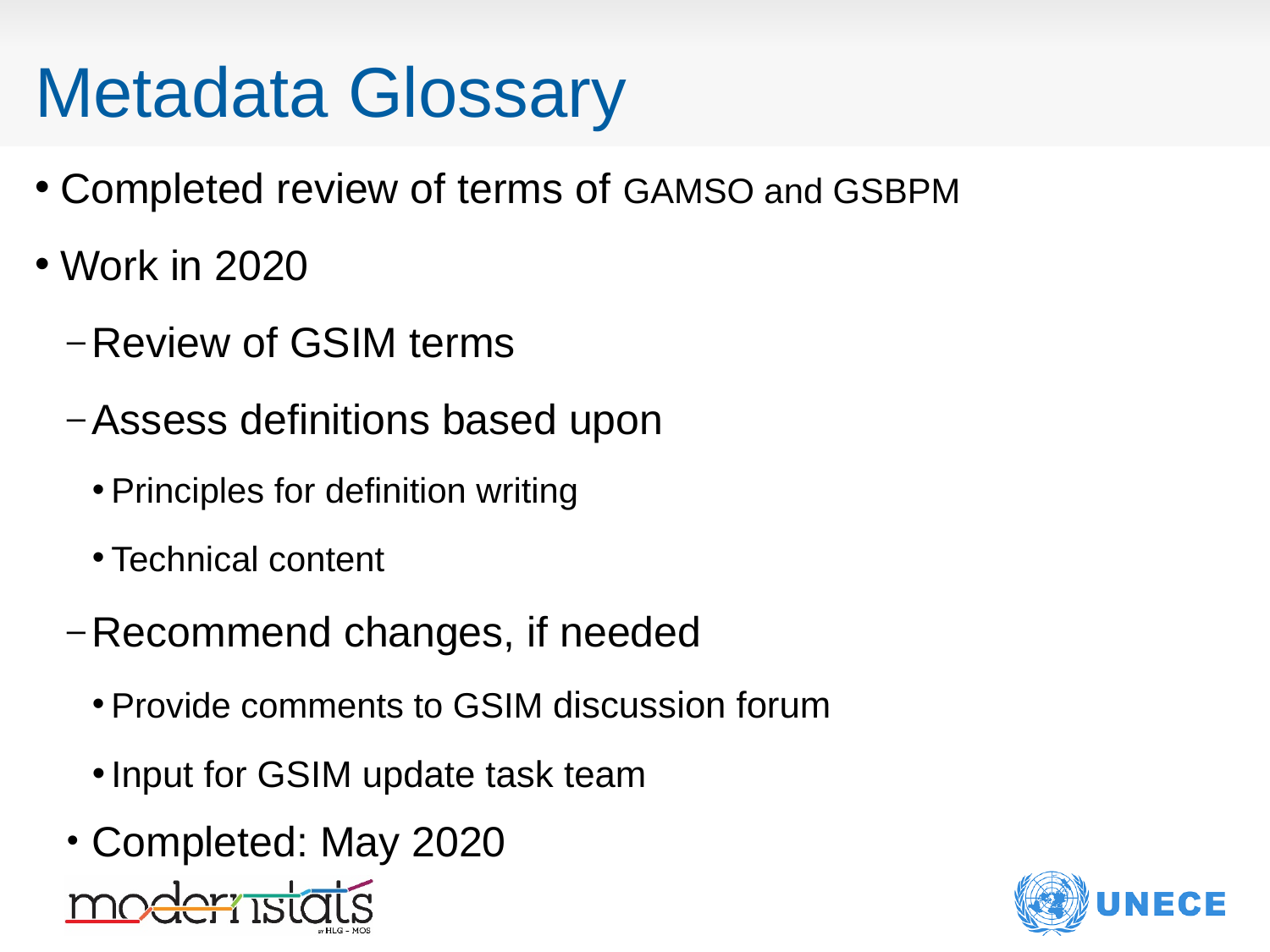

# Metadata Glossary
Completed review of terms of GAMSO and GSBPM
Work in 2020
Review of GSIM terms
Assess definitions based upon
Principles for definition writing
Technical content
Recommend changes, if needed
Provide comments to GSIM discussion forum
Input for GSIM update task team
Completed: May 2020